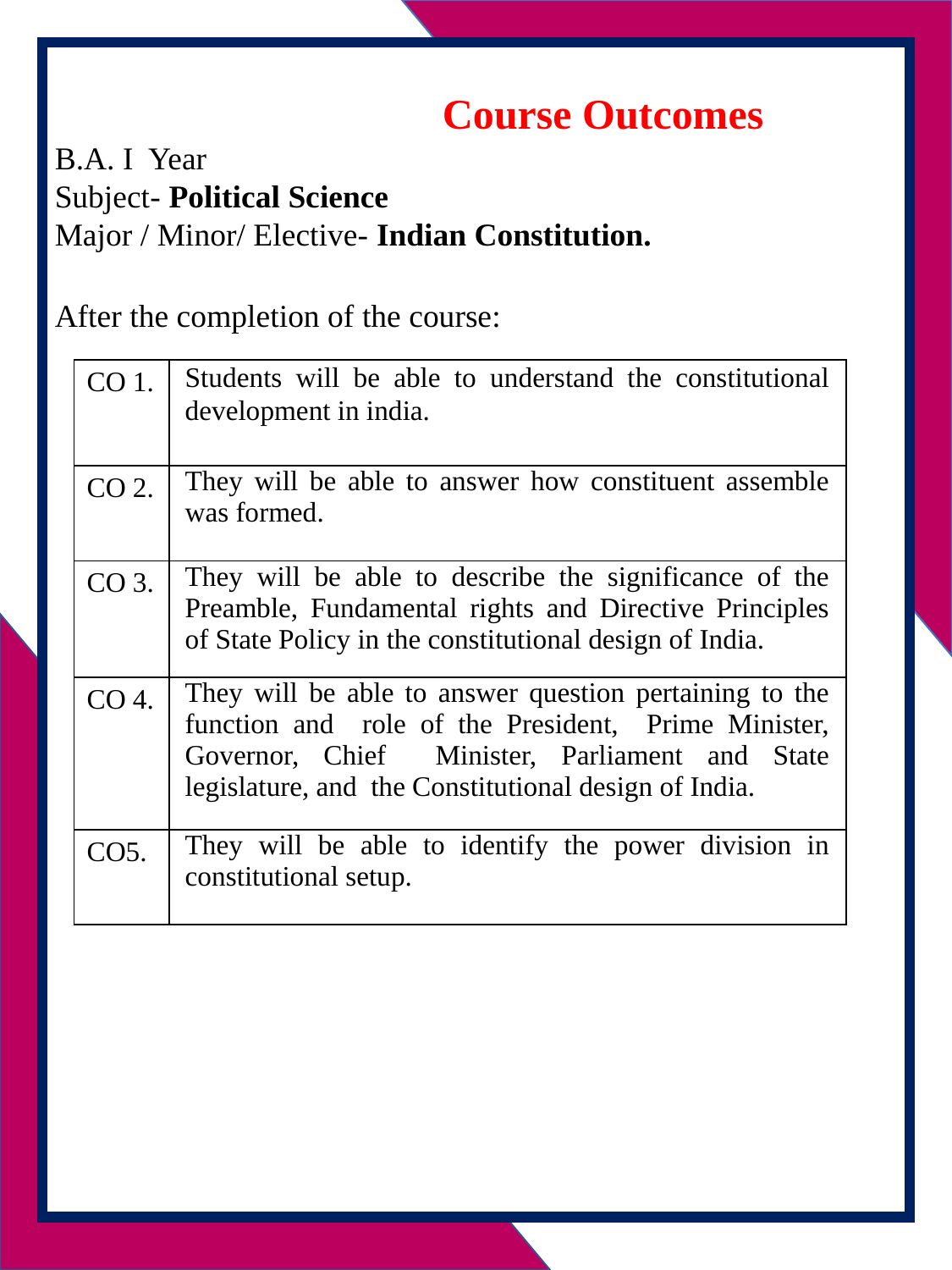

Course Outcomes
B.A. I  Year
Subject- Political Science
Major / Minor/ Elective- Indian Constitution.

After the completion of the course:

| CO 1. | Students will be able to understand the constitutional development in india. |
| --- | --- |
| CO 2. | They will be able to answer how constituent assemble was formed. |
| CO 3. | They will be able to describe the significance of the Preamble, Fundamental rights and Directive Principles of State Policy in the constitutional design of India. |
| CO 4. | They will be able to answer question pertaining to the function and role of the President, Prime Minister, Governor, Chief Minister, Parliament and State legislature, and the Constitutional design of India. |
| CO5. | They will be able to identify the power division in constitutional setup. |